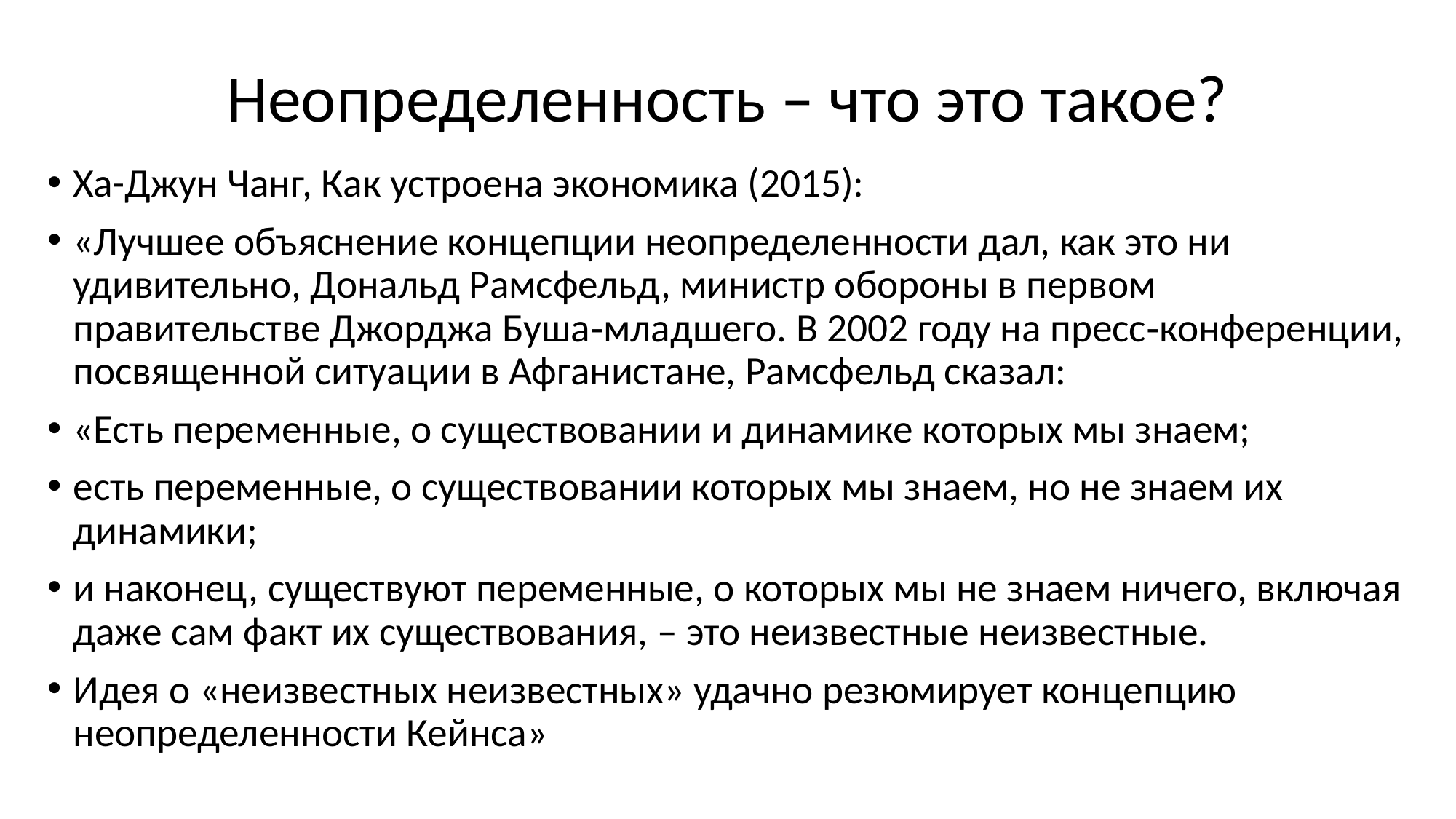

# Неопределенность – что это такое?
Ха-Джун Чанг, Как устроена экономика (2015):
«Лучшее объяснение концепции неопределенности дал, как это ни удивительно, Дональд Рамсфельд, министр обороны в первом правительстве Джорджа Буша‑младшего. В 2002 году на пресс‑конференции, посвященной ситуации в Афганистане, Рамсфельд сказал:
«Есть переменные, о существовании и динамике которых мы знаем;
есть переменные, о существовании которых мы знаем, но не знаем их динамики;
и наконец, существуют переменные, о которых мы не знаем ничего, включая даже сам факт их существования, – это неизвестные неизвестные.
Идея о «неизвестных неизвестных» удачно резюмирует концепцию неопределенности Кейнса»